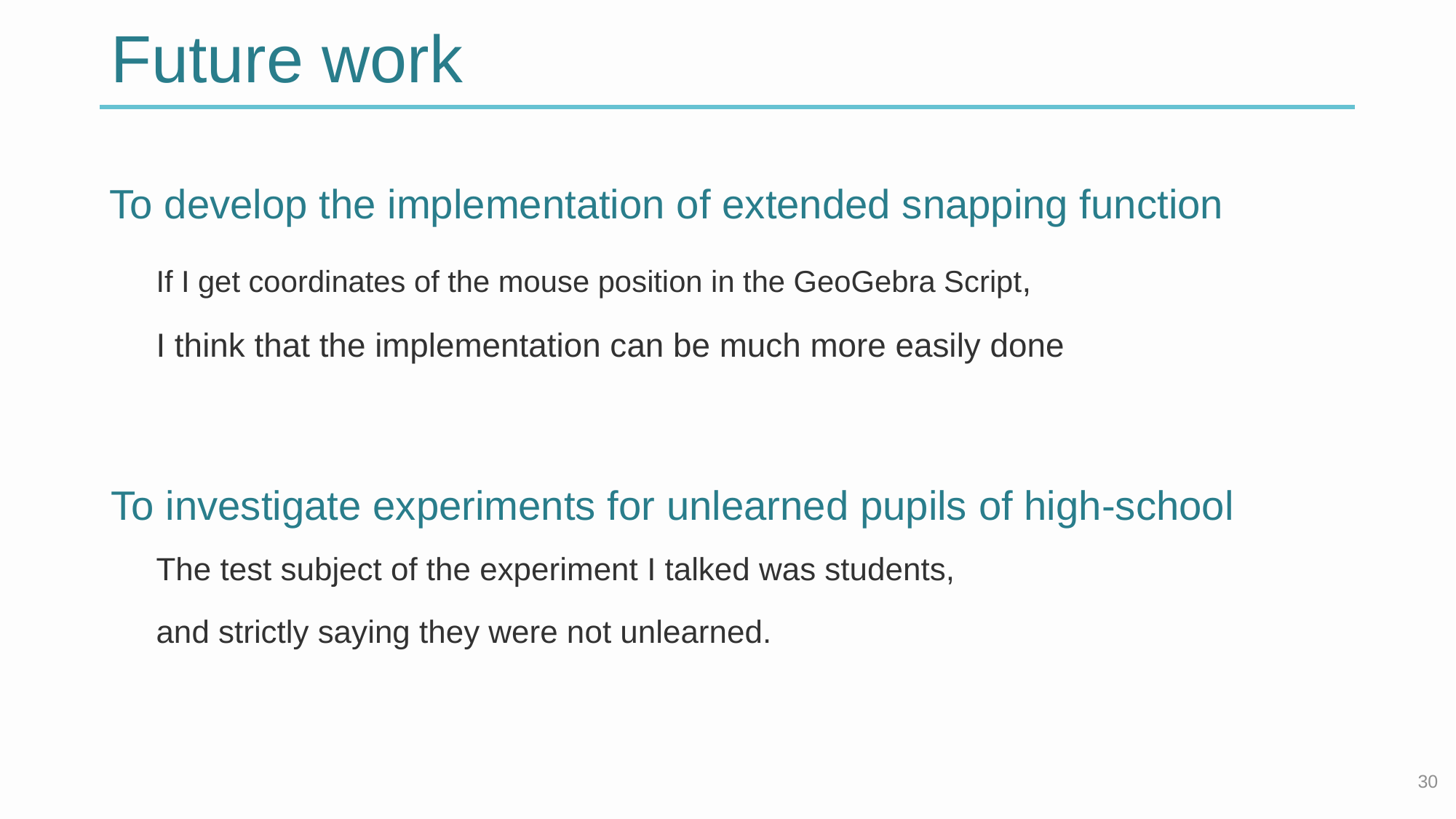

# Future work
To develop the implementation of extended snapping function
If I get coordinates of the mouse position in the GeoGebra Script,
I think that the implementation can be much more easily done

To investigate experiments for unlearned pupils of high-school
The test subject of the experiment I talked was students,
and strictly saying they were not unlearned.
30